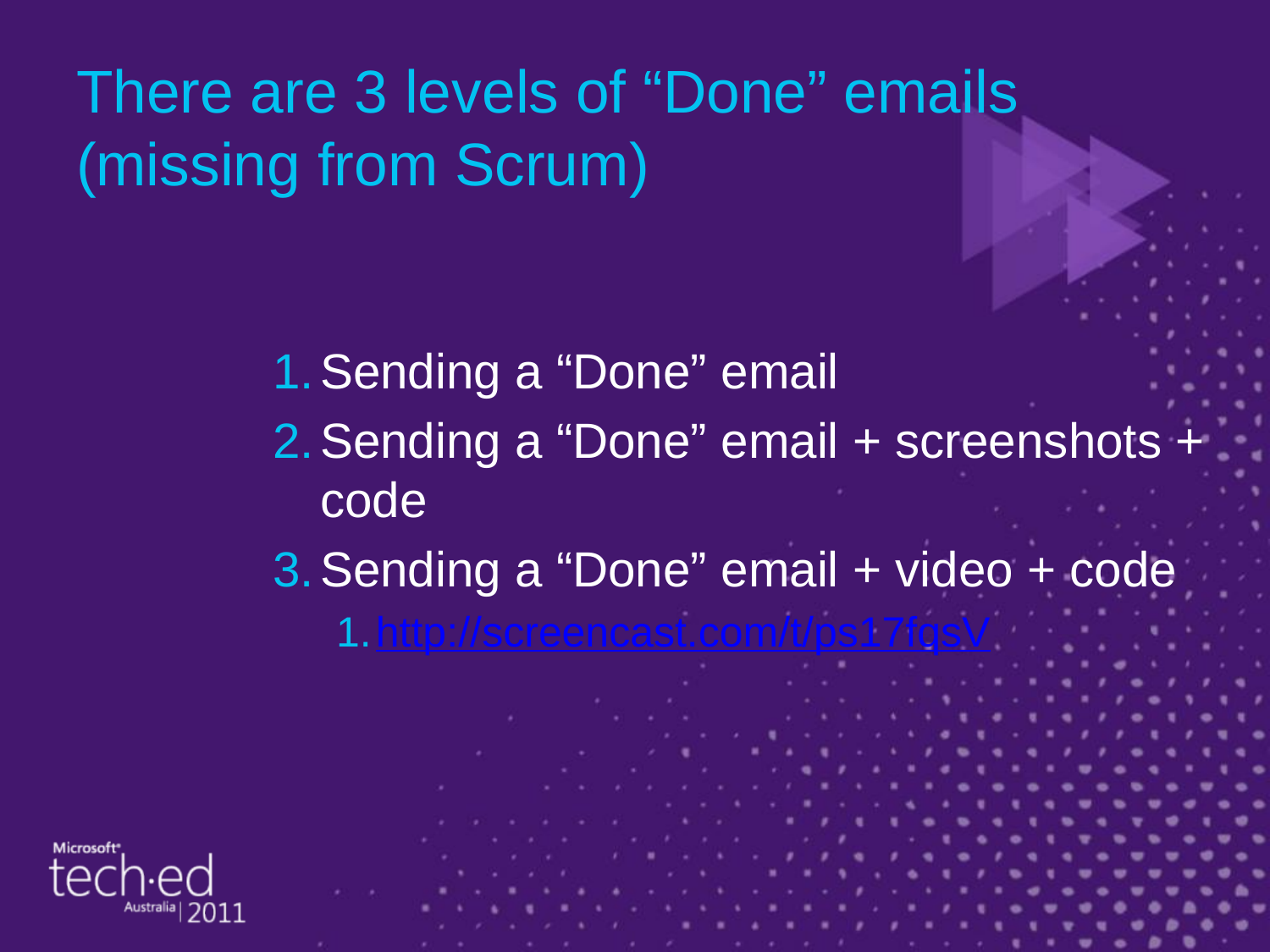

# There are 3 levels of “Done” emails (missing from Scrum)
Sending a “Done” email
Sending a “Done” email + screenshots + code
Sending a “Done” email + video + code
http://screencast.com/t/ps17fqsV